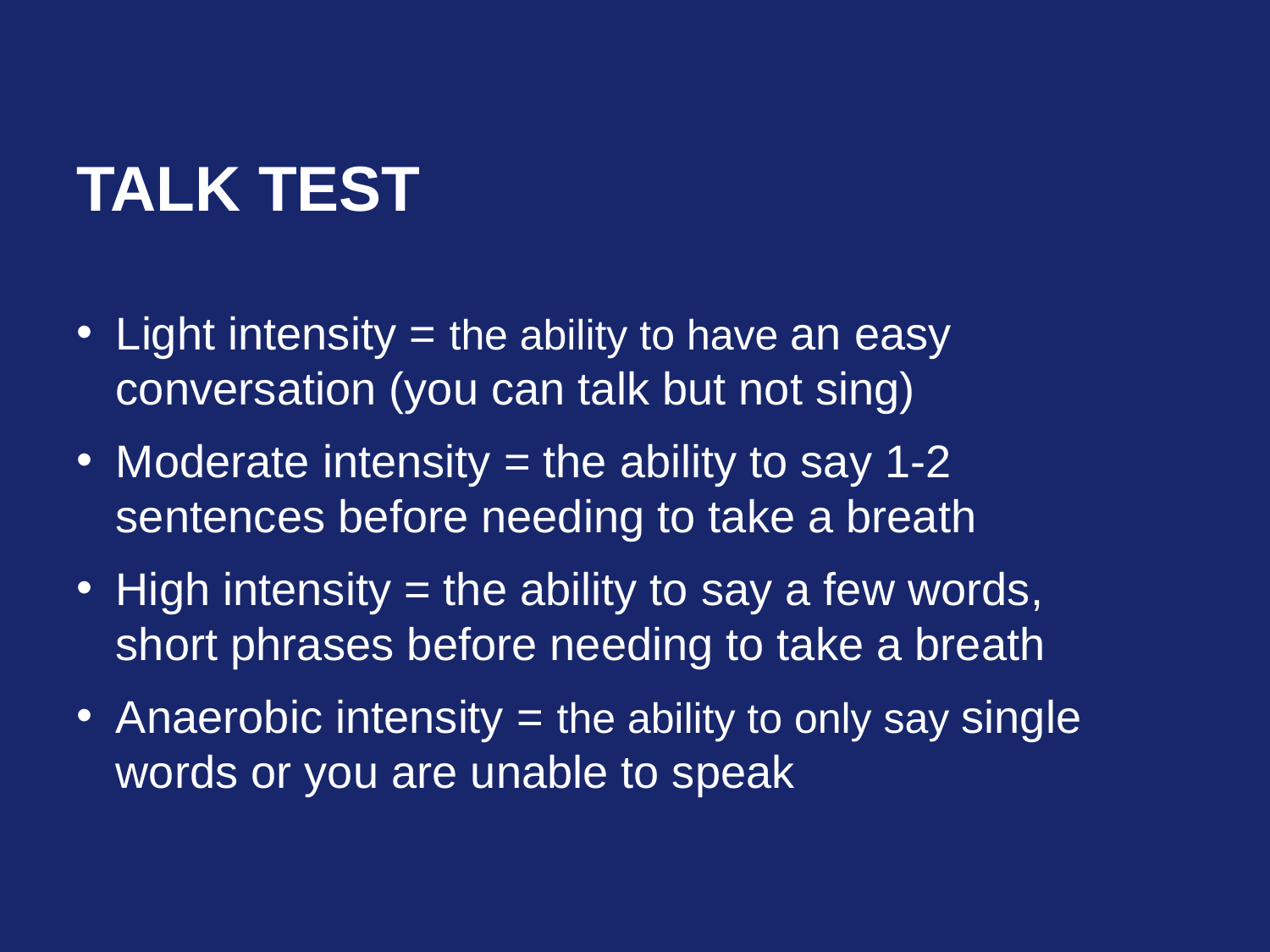

# Talk Test
Light intensity = the ability to have an easy conversation (you can talk but not sing)
Moderate intensity = the ability to say 1-2 sentences before needing to take a breath
High intensity = the ability to say a few words, short phrases before needing to take a breath
Anaerobic intensity = the ability to only say single words or you are unable to speak